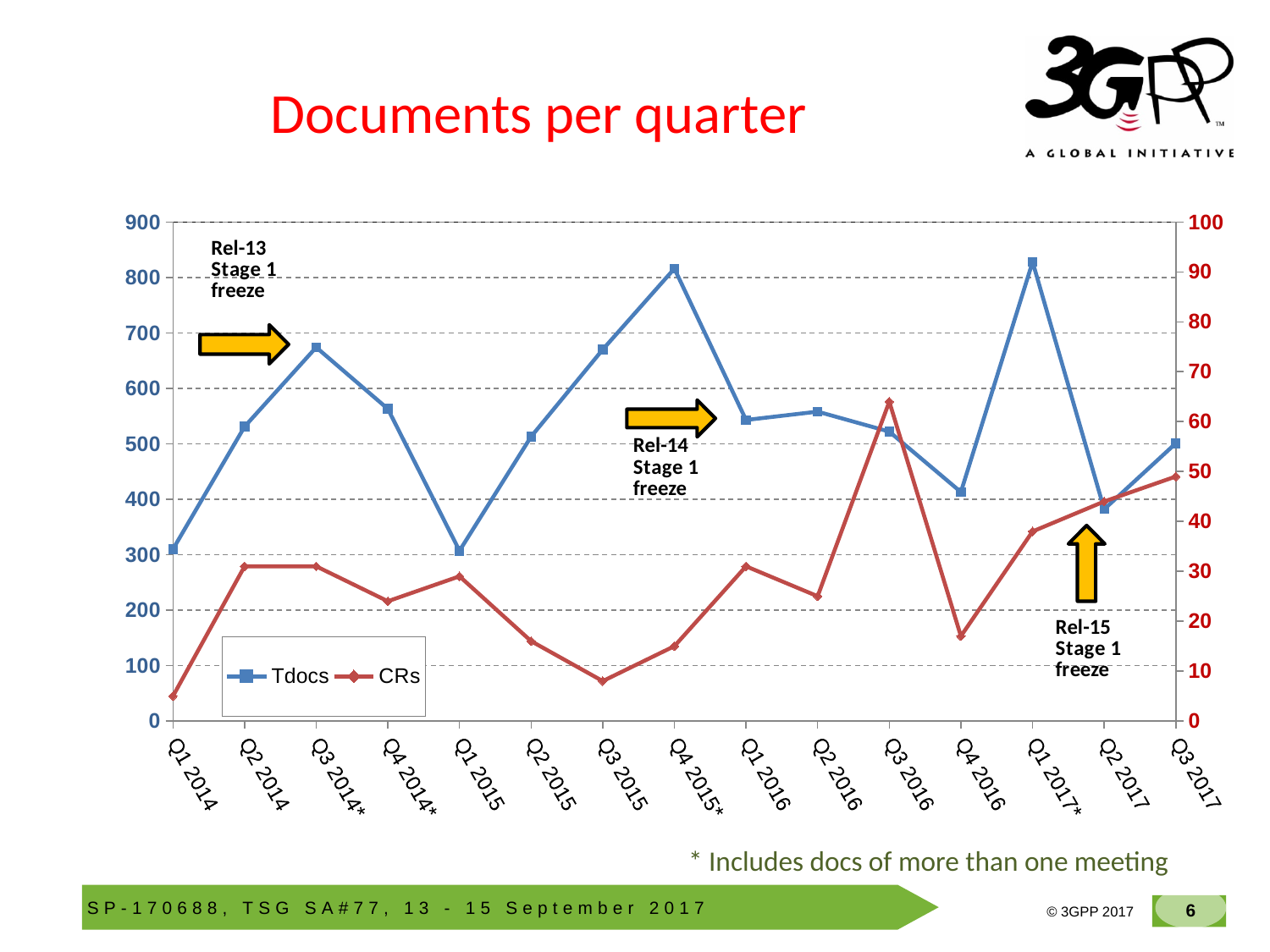

# Documents per quarter

### Chart

| Category |  |  |
|---|---|---|
| Q1 2014 | 310.0 | 5.0 |
| Q2 2014 | 531.0 | 31.0 |
| Q3 2014* | 674.0 | 31.0 |
| Q4 2014* | 563.0 | 24.0 |
| Q1 2015 | 307.0 | 29.0 |
| Q2 2015 | 513.0 | 16.0 |
| Q3 2015 | 670.0 | 8.0 |
| Q4 2015* | 816.0 | 15.0 |
| Q1 2016 | 543.0 | 31.0 |
| Q2 2016 | 558.0 | 25.0 |
| Q3 2016 | 522.0 | 64.0 |
| Q4 2016 | 413.0 | 17.0 |
| Q1 2017* | 828.0 | 38.0 |
| Q2 2017 | 382.0 | 44.0 |
| Q3 2017 | 501.0 | 49.0 |
*
* Includes docs of more than one meeting